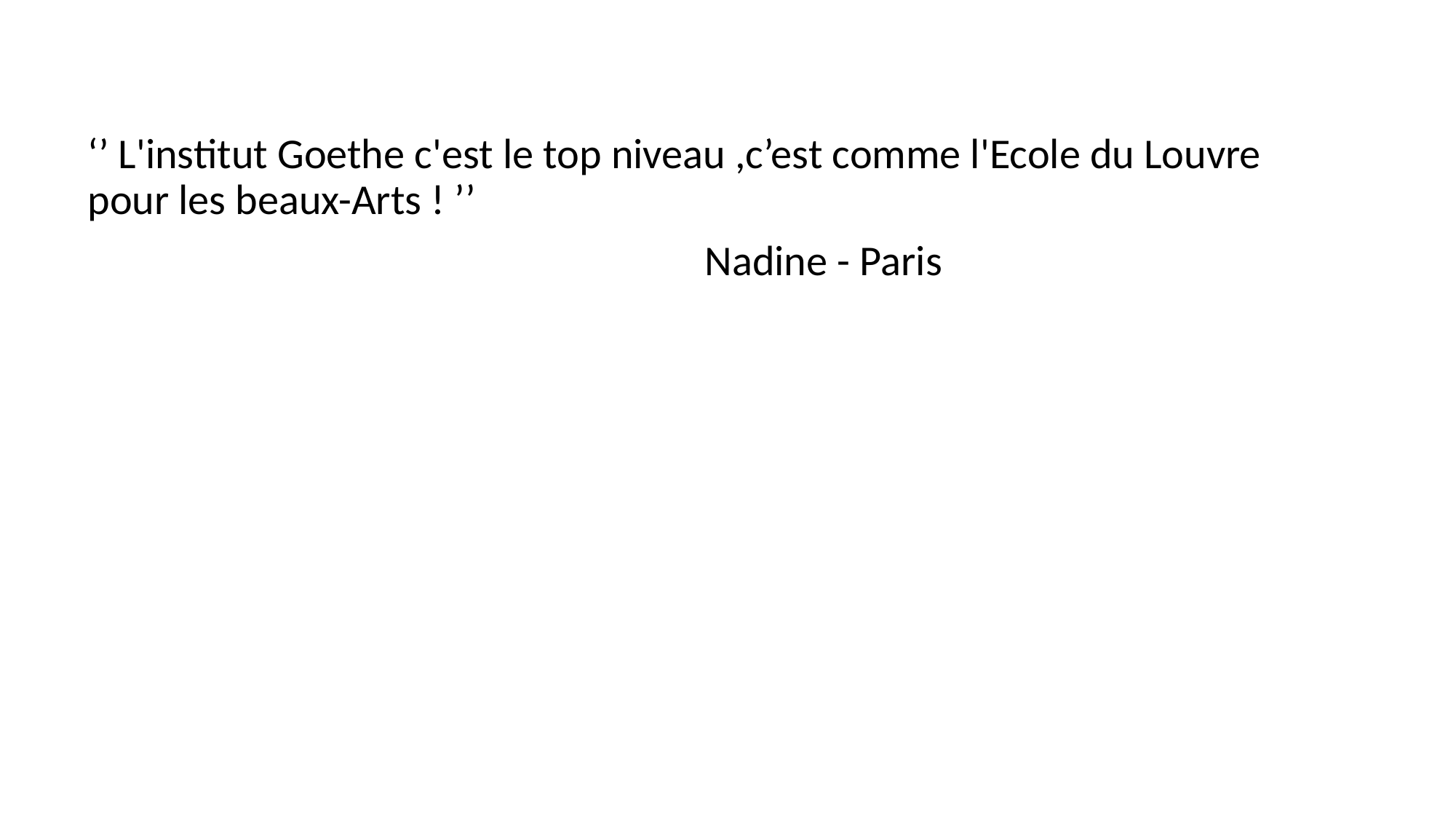

‘’ L'institut Goethe c'est le top niveau ,c’est comme l'Ecole du Louvre pour les beaux-Arts ! ’’
                                                                Nadine - Paris